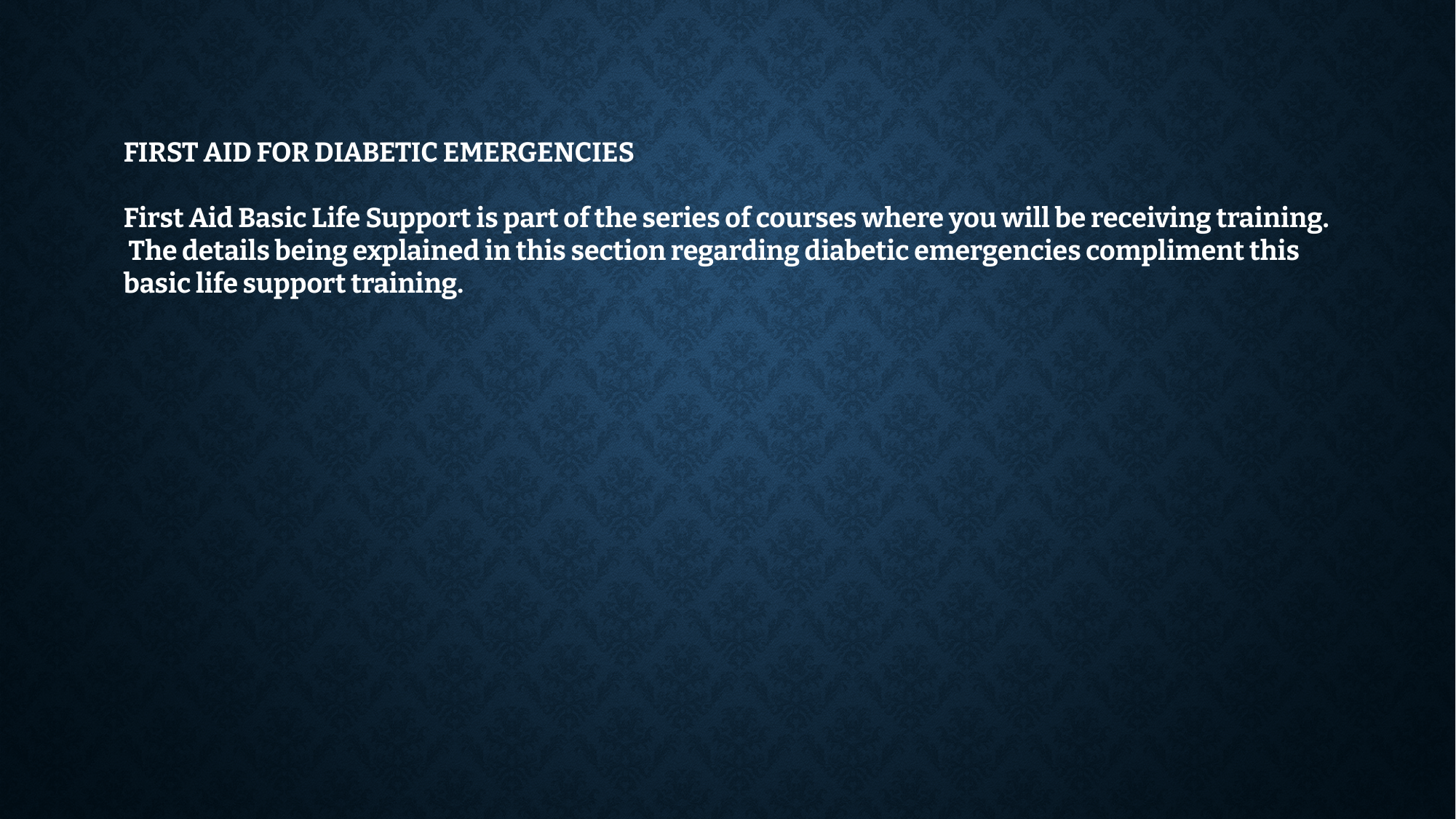

FIRST AID FOR DIABETIC EMERGENCIES

First Aid Basic Life Support is part of the series of courses where you will be receiving training.  The details being explained in this section regarding diabetic emergencies compliment this basic life support training.